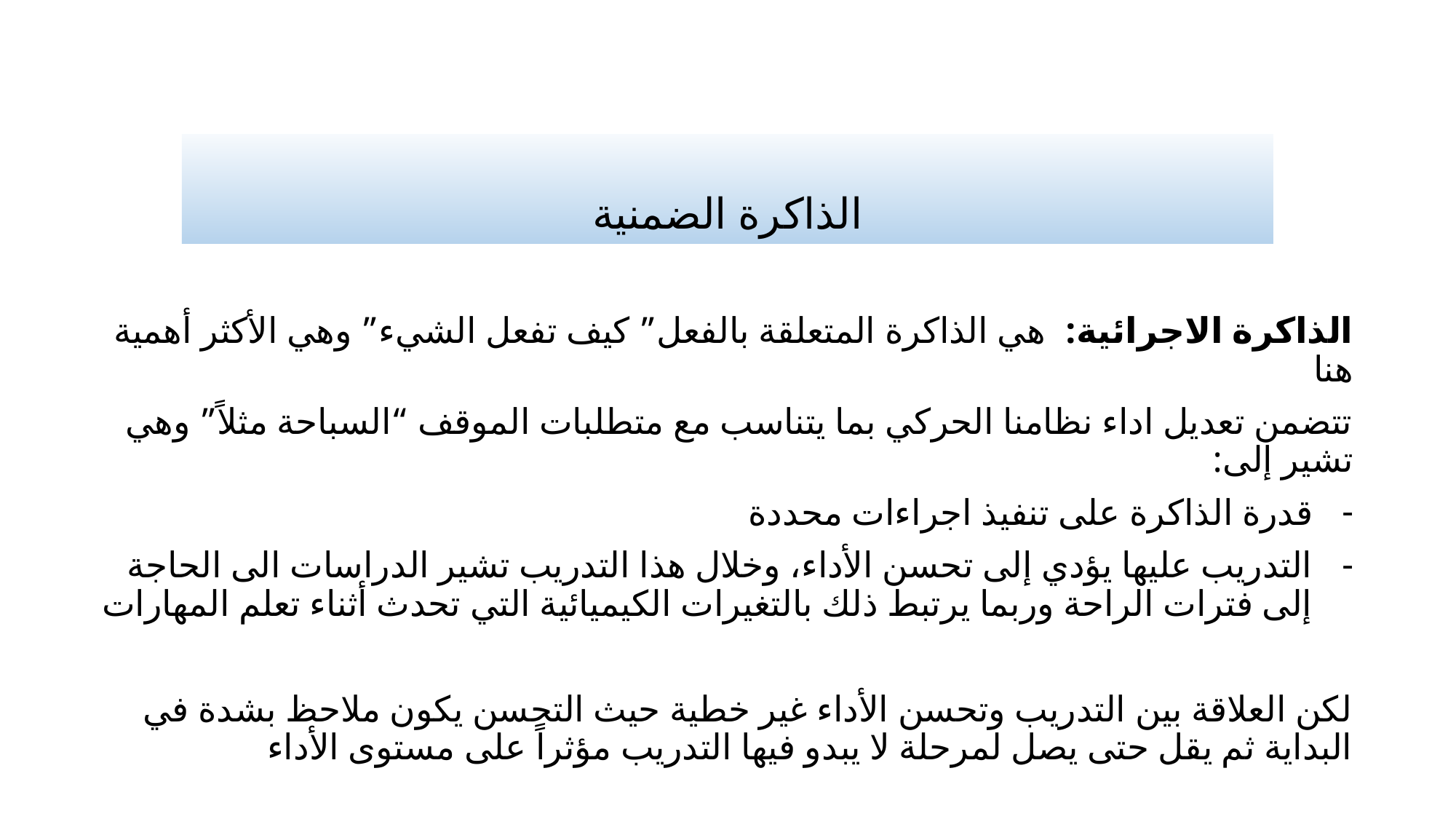

# الذاكرة الضمنية
الذاكرة الاجرائية:  هي الذاكرة المتعلقة بالفعل” كيف تفعل الشيء” وهي الأكثر أهمية هنا
تتضمن تعديل اداء نظامنا الحركي بما يتناسب مع متطلبات الموقف “السباحة مثلاً” وهي تشير إلى:
قدرة الذاكرة على تنفيذ اجراءات محددة
التدريب عليها يؤدي إلى تحسن الأداء، وخلال هذا التدريب تشير الدراسات الى الحاجة إلى فترات الراحة وربما يرتبط ذلك بالتغيرات الكيميائية التي تحدث أثناء تعلم المهارات

لكن العلاقة بين التدريب وتحسن الأداء غير خطية حيث التحسن يكون ملاحظ بشدة في البداية ثم يقل حتى يصل لمرحلة لا يبدو فيها التدريب مؤثراً على مستوى الأداء